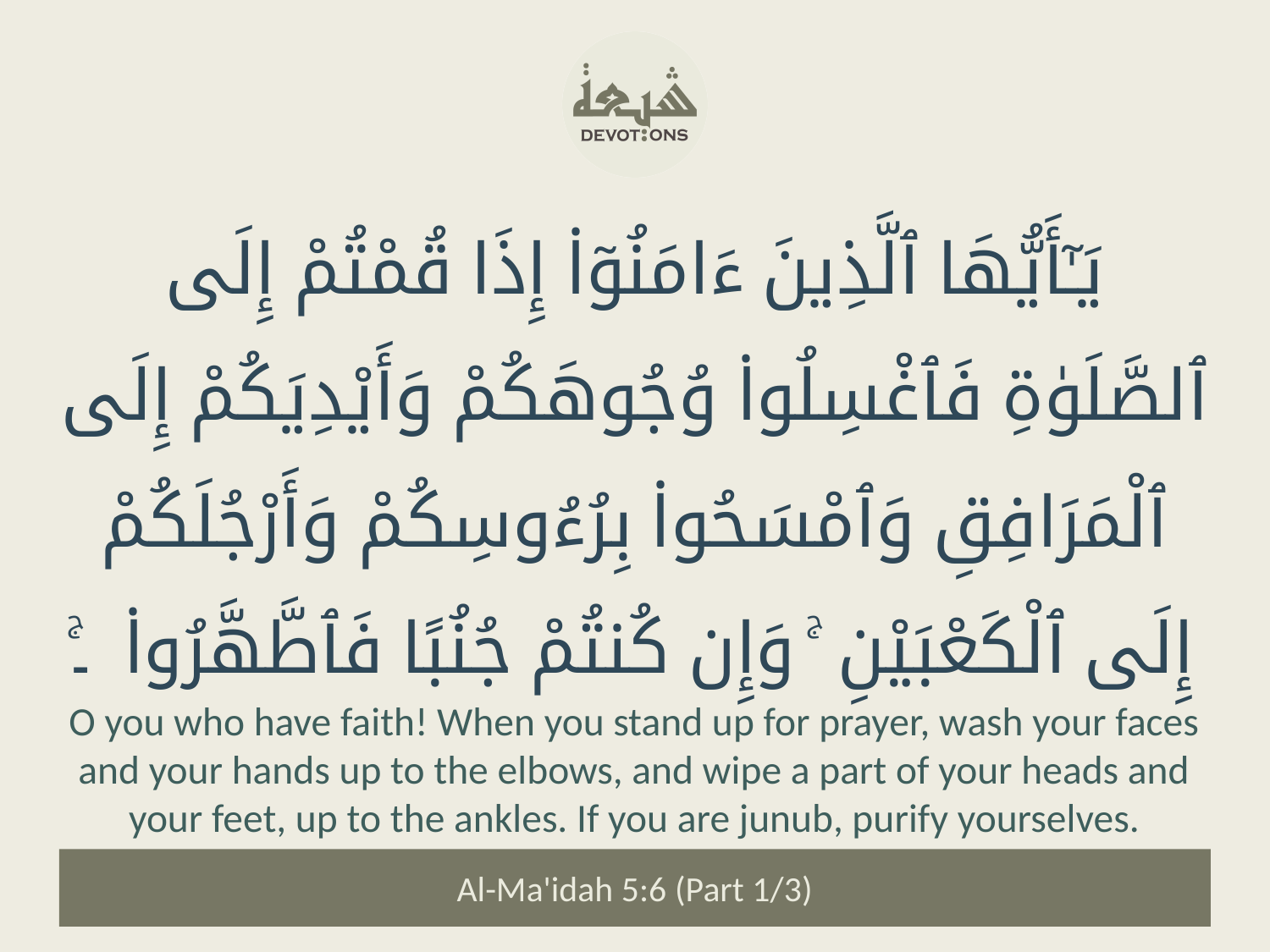

يَـٰٓأَيُّهَا ٱلَّذِينَ ءَامَنُوٓا۟ إِذَا قُمْتُمْ إِلَى ٱلصَّلَوٰةِ فَٱغْسِلُوا۟ وُجُوهَكُمْ وَأَيْدِيَكُمْ إِلَى ٱلْمَرَافِقِ وَٱمْسَحُوا۟ بِرُءُوسِكُمْ وَأَرْجُلَكُمْ إِلَى ٱلْكَعْبَيْنِ ۚ وَإِن كُنتُمْ جُنُبًا فَٱطَّهَّرُوا۟  ۔ۚ
O you who have faith! When you stand up for prayer, wash your faces and your hands up to the elbows, and wipe a part of your heads and your feet, up to the ankles. If you are junub, purify yourselves.
Al-Ma'idah 5:6 (Part 1/3)